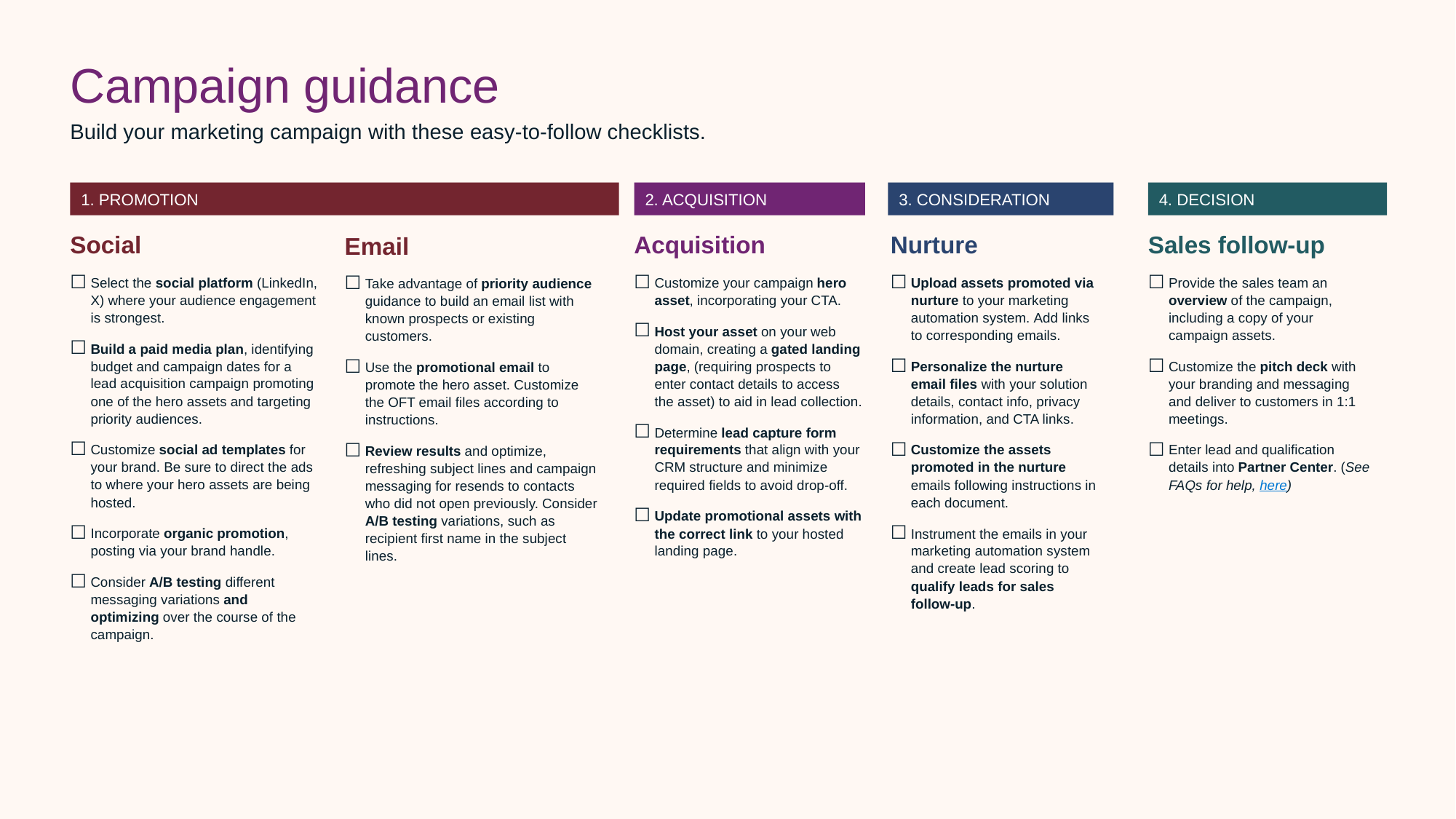

# Campaign guidance
Build your marketing campaign with these easy-to-follow checklists.
1. PROMOTION
2. ACQUISITION
3. CONSIDERATION
4. DECISION
Social
Select the social platform (LinkedIn, X) where your audience engagement is strongest.
Build a paid media plan, identifying budget and campaign dates for a lead acquisition campaign promoting one of the hero assets and targeting priority audiences.
Customize social ad templates for your brand. Be sure to direct the ads to where your hero assets are being hosted.
Incorporate organic promotion, posting via your brand handle.
Consider A/B testing different messaging variations and optimizing over the course of the campaign.
Acquisition
Customize your campaign hero asset, incorporating your CTA.
Host your asset on your web domain, creating a gated landing page, (requiring prospects to enter contact details to access the asset) to aid in lead collection.
Determine lead capture form requirements that align with your CRM structure and minimize required fields to avoid drop-off.
Update promotional assets with the correct link to your hosted landing page.

Nurture
Upload assets promoted via nurture to your marketing automation system. Add links to corresponding emails.
Personalize the nurture email files with your solution details, contact info, privacy information, and CTA links.
Customize the assets promoted in the nurture emails following instructions in each document.
Instrument the emails in your marketing automation system and create lead scoring to qualify leads for sales follow-up.
Sales follow-up
Provide the sales team an overview of the campaign, including a copy of your campaign assets.
Customize the pitch deck with your branding and messaging and deliver to customers in 1:1 meetings.
Enter lead and qualification details into Partner Center. (See FAQs for help, here)
Email
Take advantage of priority audience guidance to build an email list with known prospects or existing customers.
Use the promotional email to promote the hero asset. Customize the OFT email files according to instructions.
Review results and optimize, refreshing subject lines and campaign messaging for resends to contacts who did not open previously. Consider A/B testing variations, such as recipient first name in the subject lines.